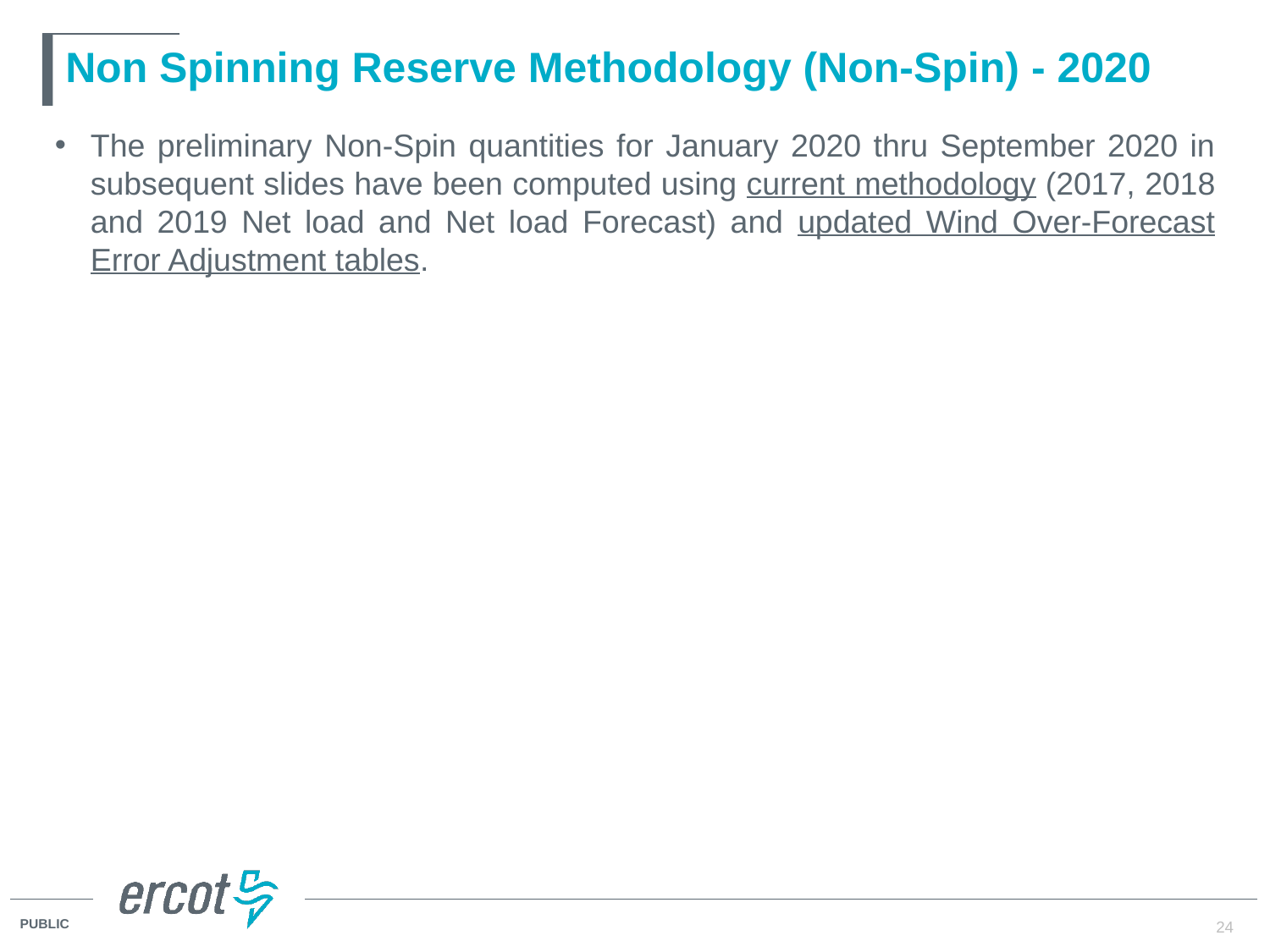

# Non Spinning Reserve Methodology (Non-Spin) - 2020
The preliminary Non-Spin quantities for January 2020 thru September 2020 in subsequent slides have been computed using current methodology (2017, 2018 and 2019 Net load and Net load Forecast) and updated Wind Over-Forecast Error Adjustment tables.